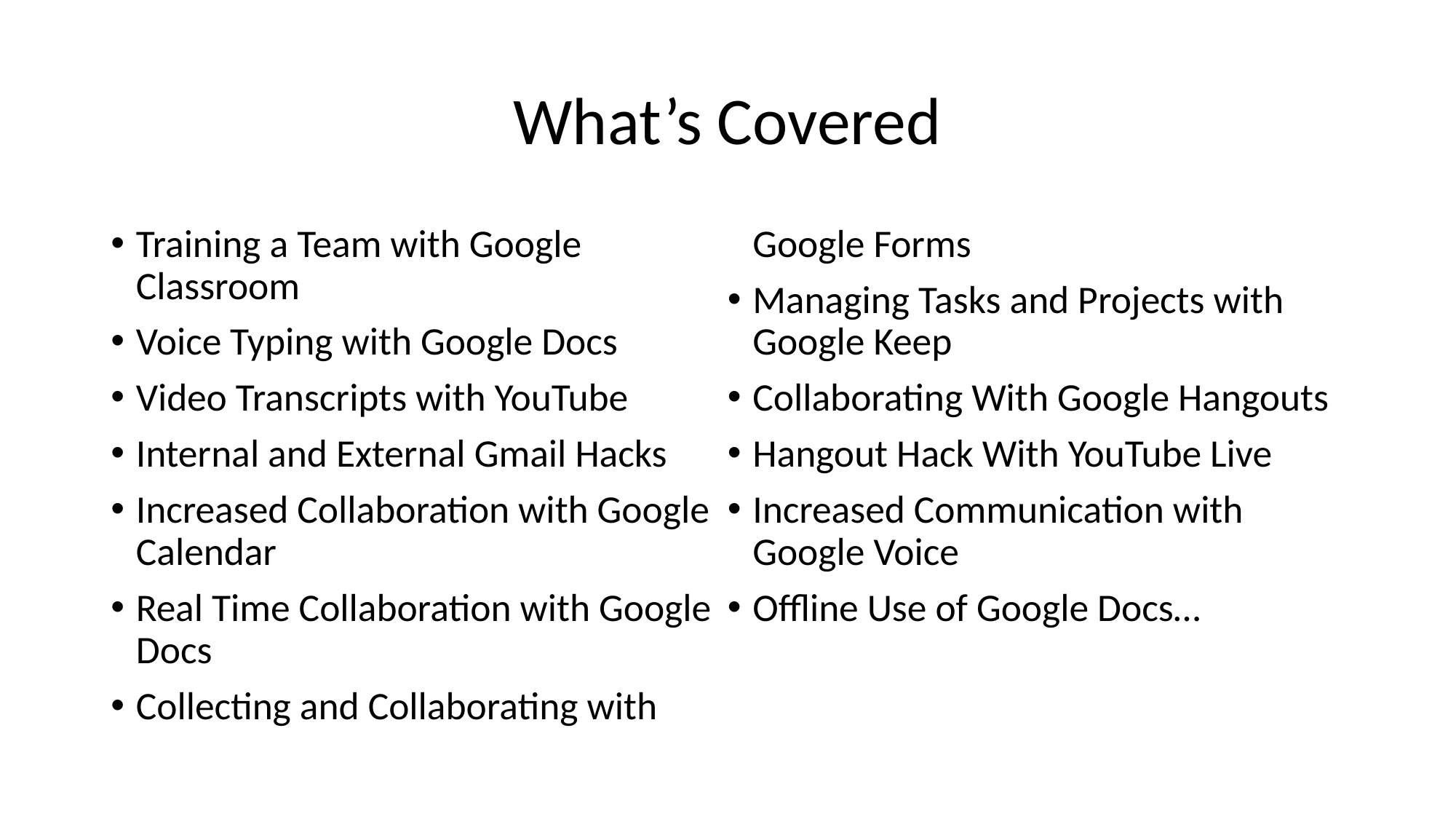

# What’s Covered
Training a Team with Google Classroom
Voice Typing with Google Docs
Video Transcripts with YouTube
Internal and External Gmail Hacks
Increased Collaboration with Google Calendar
Real Time Collaboration with Google Docs
Collecting and Collaborating with Google Forms
Managing Tasks and Projects with Google Keep
Collaborating With Google Hangouts
Hangout Hack With YouTube Live
Increased Communication with Google Voice
Offline Use of Google Docs…